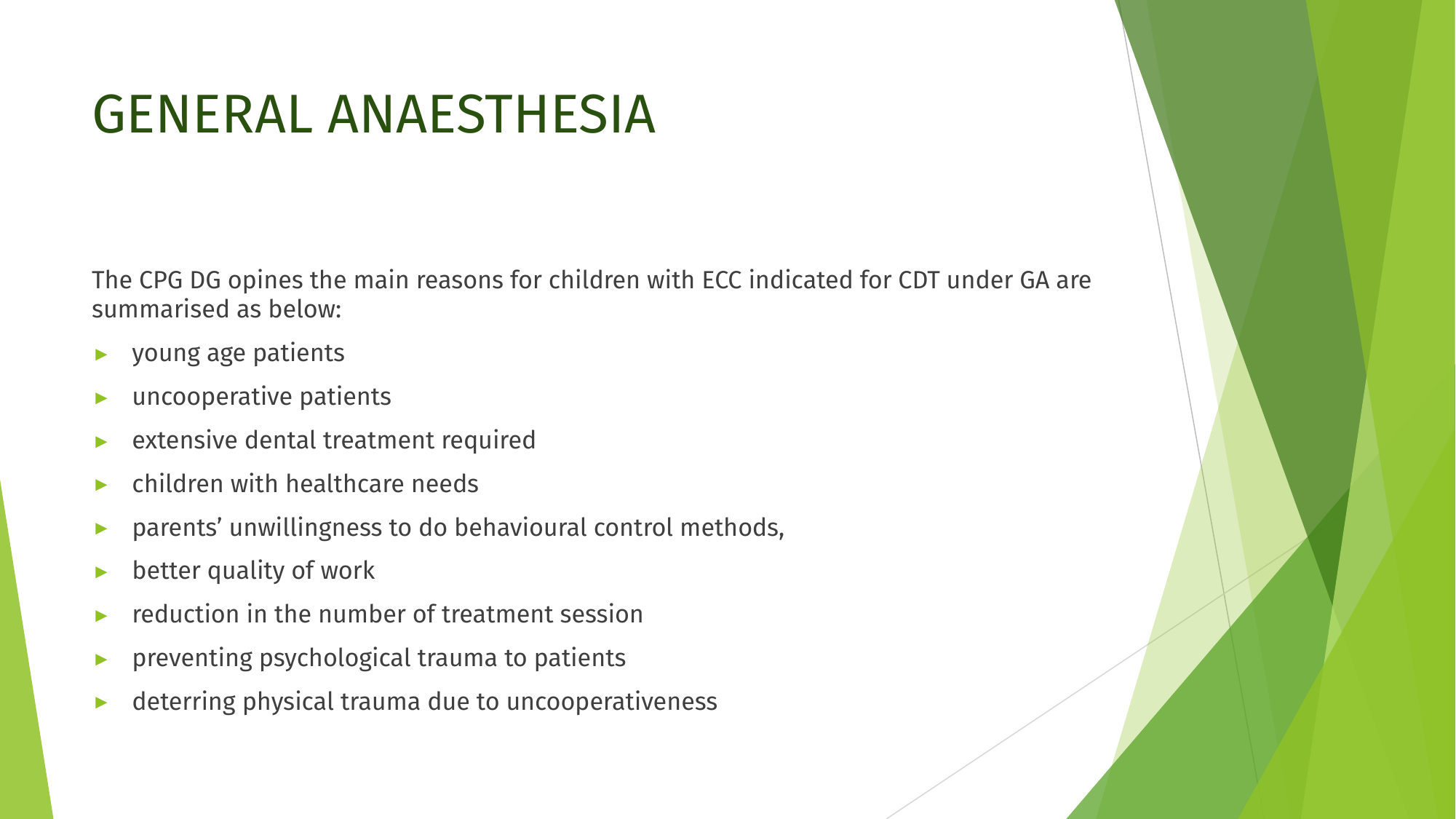

# GENERAL ANAESTHESIA
The CPG DG opines the main reasons for children with ECC indicated for CDT under GA are summarised as below:
young age patients
uncooperative patients
extensive dental treatment required
children with healthcare needs
parents’ unwillingness to do behavioural control methods,
better quality of work
reduction in the number of treatment session
preventing psychological trauma to patients
deterring physical trauma due to uncooperativeness